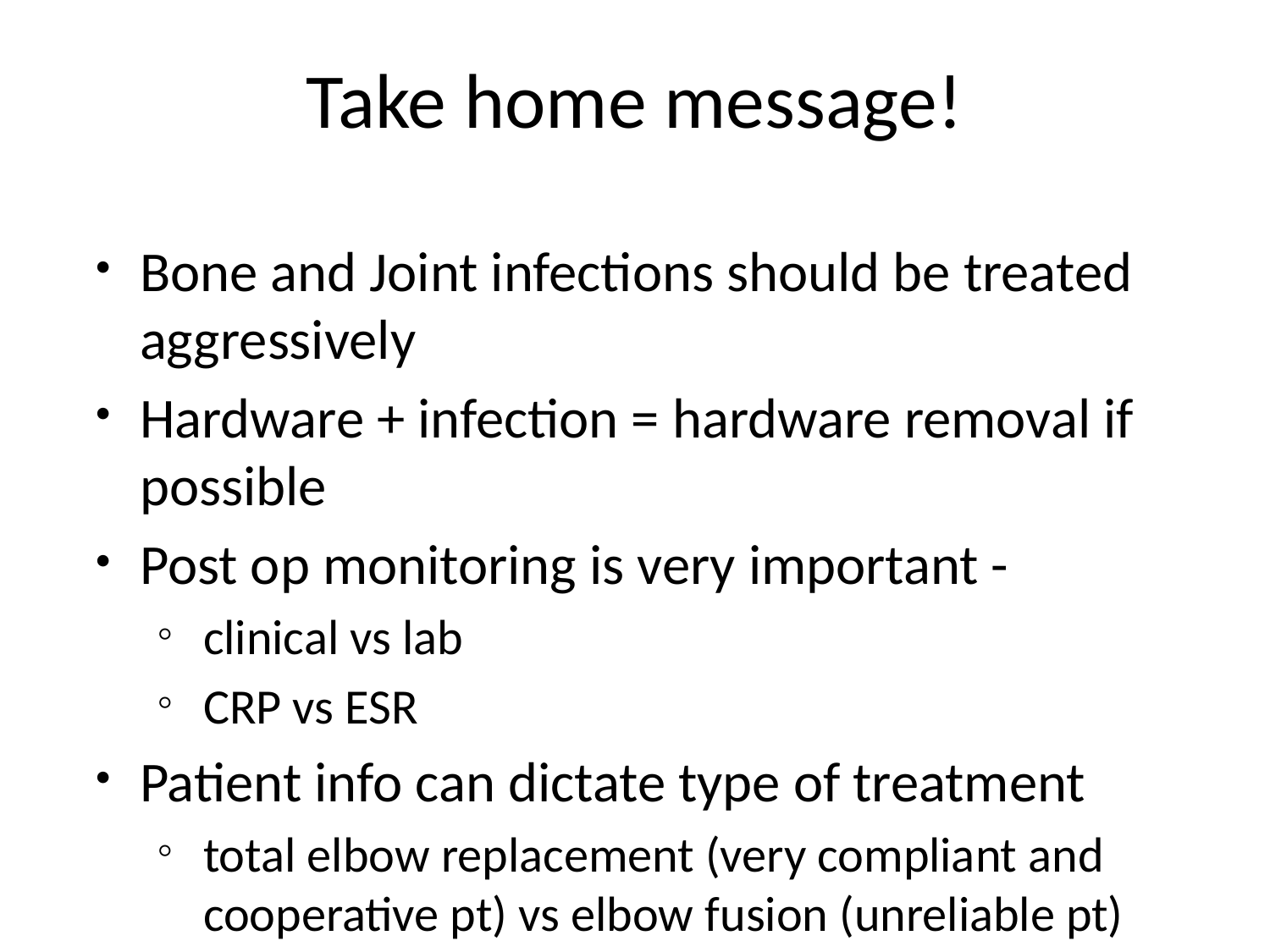

# Take home message!
Bone and Joint infections should be treated aggressively
Hardware + infection = hardware removal if possible
Post op monitoring is very important -
clinical vs lab
CRP vs ESR
Patient info can dictate type of treatment
total elbow replacement (very compliant and cooperative pt) vs elbow fusion (unreliable pt)